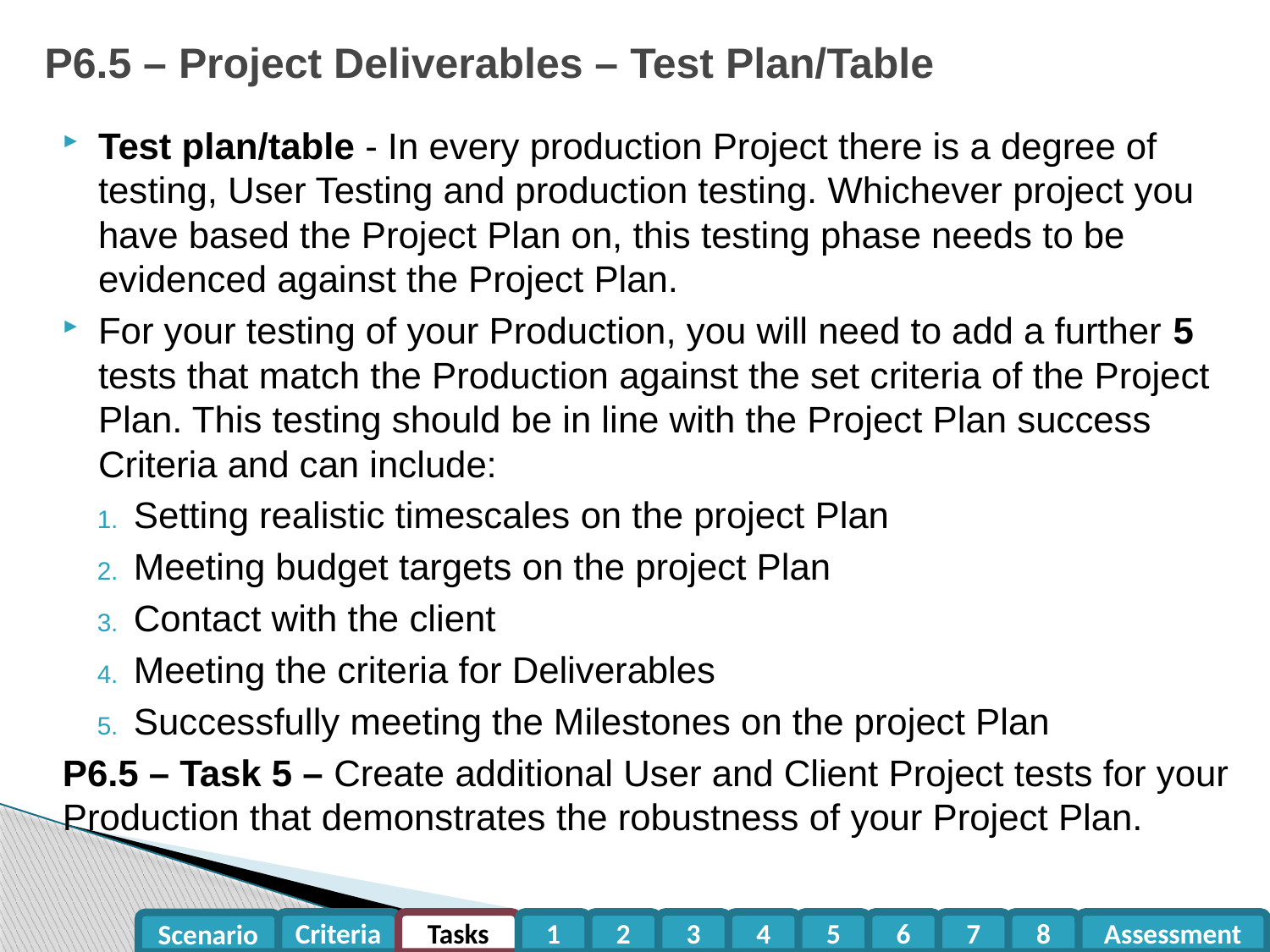

# P6.5 – Project Deliverables – Test Plan/Table
Test plan/table - In every production Project there is a degree of testing, User Testing and production testing. Whichever project you have based the Project Plan on, this testing phase needs to be evidenced against the Project Plan.
For your testing of your Production, you will need to add a further 5 tests that match the Production against the set criteria of the Project Plan. This testing should be in line with the Project Plan success Criteria and can include:
Setting realistic timescales on the project Plan
Meeting budget targets on the project Plan
Contact with the client
Meeting the criteria for Deliverables
Successfully meeting the Milestones on the project Plan
P6.5 – Task 5 – Create additional User and Client Project tests for your Production that demonstrates the robustness of your Project Plan.